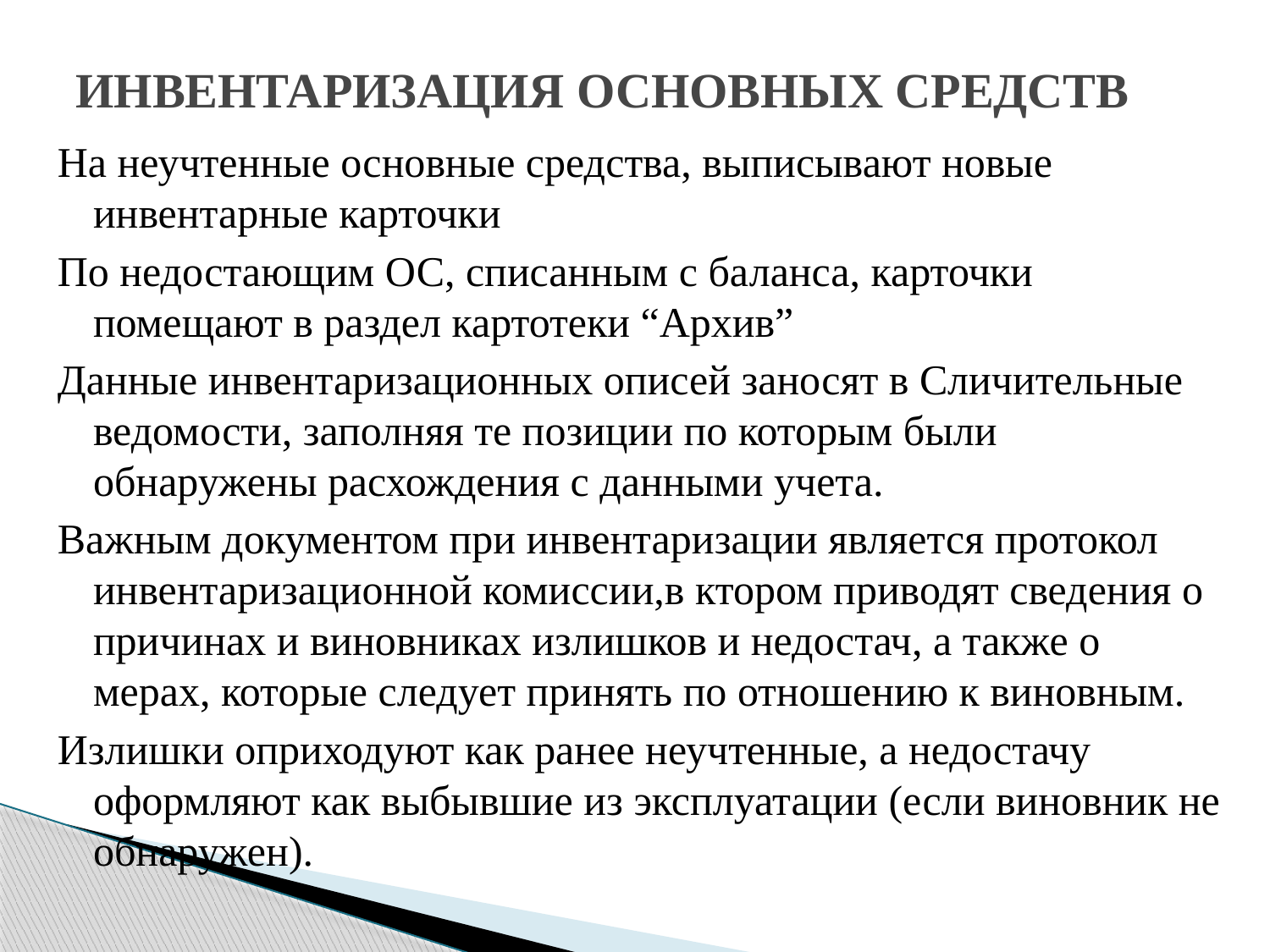

# ИНВЕНТАРИЗАЦИЯ ОСНОВНЫХ СРЕДСТВ
На неучтенные основные средства, выписывают новые инвентарные карточки
По недостающим ОС, списанным с баланса, карточки помещают в раздел картотеки “Архив”
Данные инвентаризационных описей заносят в Сличительные ведомости, заполняя те позиции по которым были обнаружены расхождения с данными учета.
Важным документом при инвентаризации является протокол инвентаризационной комиссии,в ктором приводят сведения о причинах и виновниках излишков и недостач, а также о мерах, которые следует принять по отношению к виновным.
Излишки оприходуют как ранее неучтенные, а недостачу оформляют как выбывшие из эксплуатации (если виновник не обнаружен).